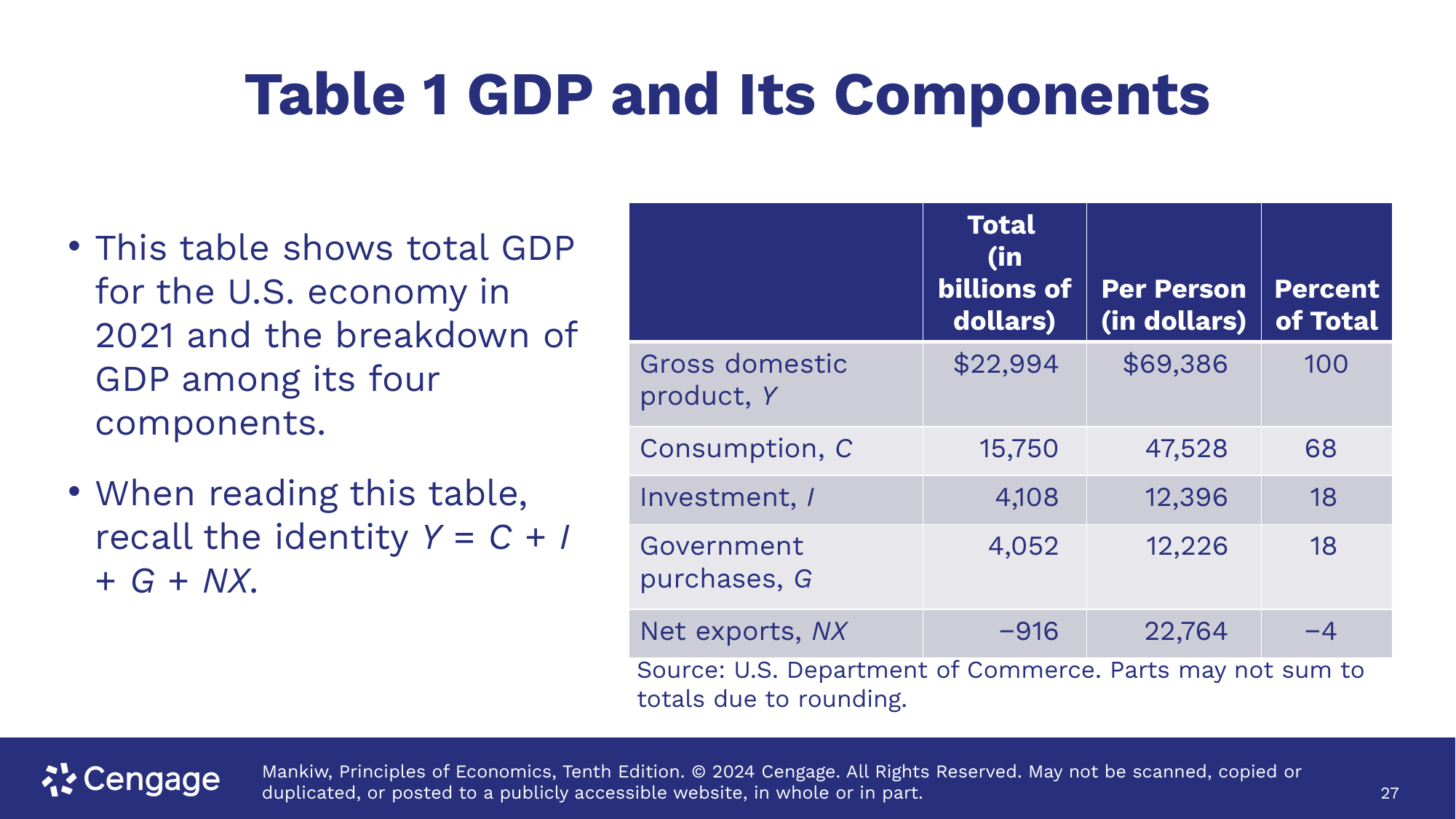

# Table 1 GDP and Its Components
|  | Total (in billions of dollars) | Per Person (in dollars) | Percent of Total |
| --- | --- | --- | --- |
| Gross domestic product, Y | $22,994 | $69,386 | 100 |
| Consumption, C | 15,750 | 47,528 | 68 |
| Investment, I | 4,108 | 12,396 | 18 |
| Government purchases, G | 4,052 | 12,226 | 18 |
| Net exports, NX | −916 | 22,764 | −4 |
This table shows total GDP for the U.S. economy in 2021 and the breakdown of GDP among its four components.
When reading this table, recall the identity Y = C + I + G + NX.
Source: U.S. Department of Commerce. Parts may not sum to totals due to rounding.